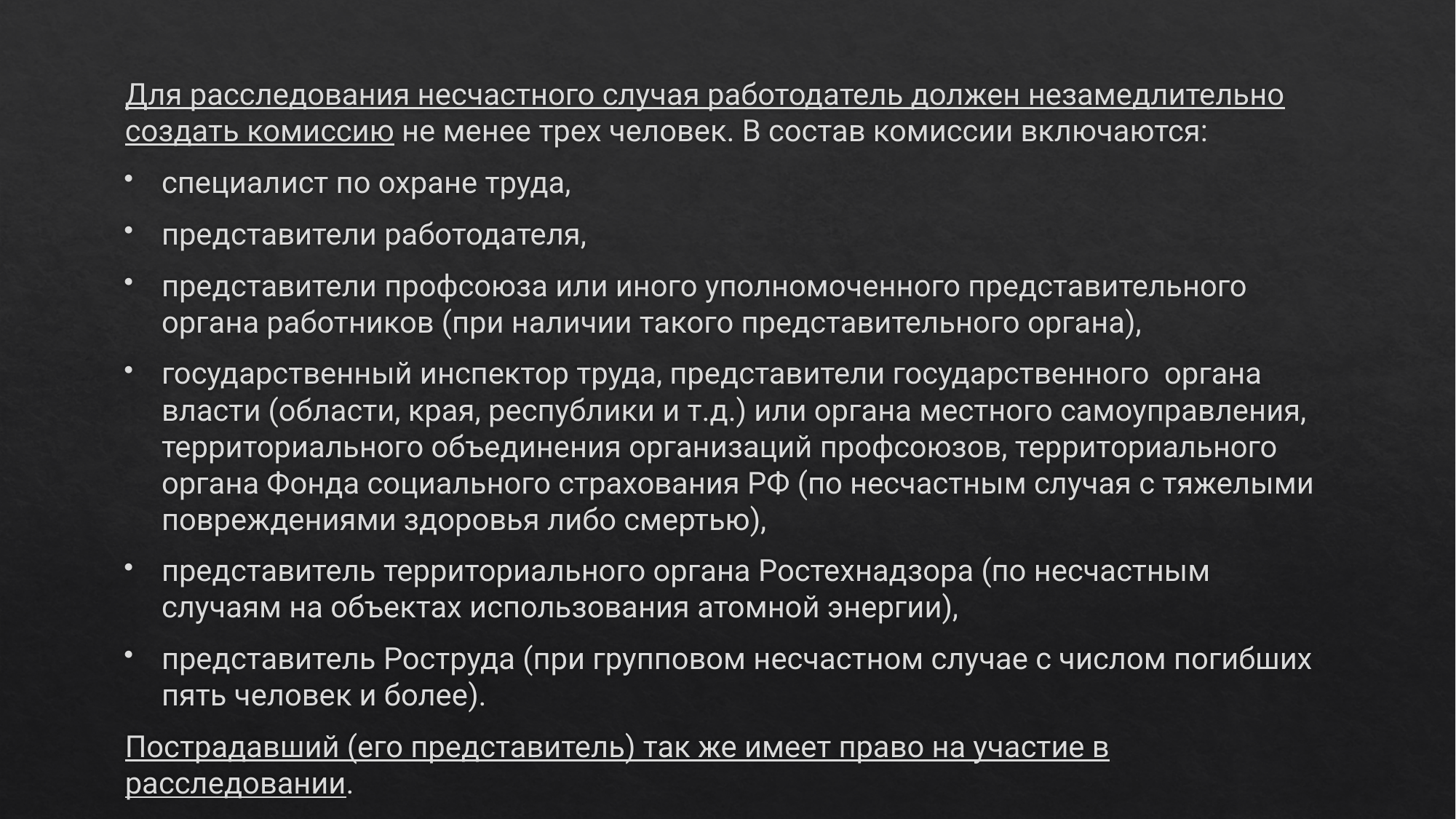

Для расследования несчастного случая работодатель должен незамедлительно создать комиссию не менее трех человек. В состав комиссии включаются:
специалист по охране труда,
представители работодателя,
представители профсоюза или иного уполномоченного представительного органа работников (при наличии такого представительного органа),
государственный инспектор труда, представители государственного  органа власти (области, края, республики и т.д.) или органа местного самоуправления, территориального объединения организаций профсоюзов, территориального органа Фонда социального страхования РФ (по несчастным случая с тяжелыми повреждениями здоровья либо смертью),
представитель территориального органа Ростехнадзора (по несчастным случаям на объектах использования атомной энергии),
представитель Роструда (при групповом несчастном случае с числом погибших пять человек и более).
Пострадавший (его представитель) так же имеет право на участие в расследовании.